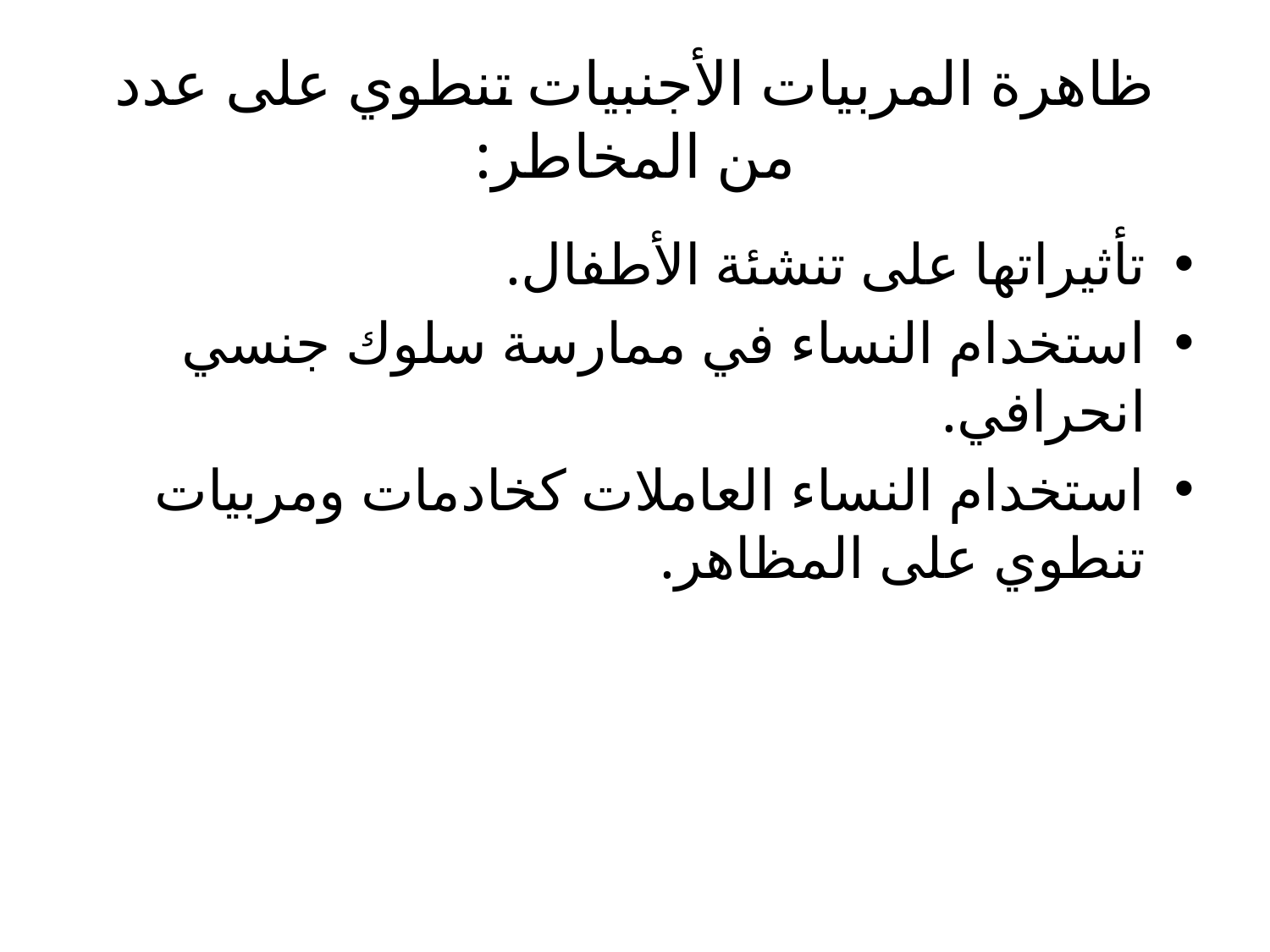

# ظاهرة المربيات الأجنبيات تنطوي على عدد من المخاطر:
تأثيراتها على تنشئة الأطفال.
استخدام النساء في ممارسة سلوك جنسي انحرافي.
استخدام النساء العاملات كخادمات ومربيات تنطوي على المظاهر.